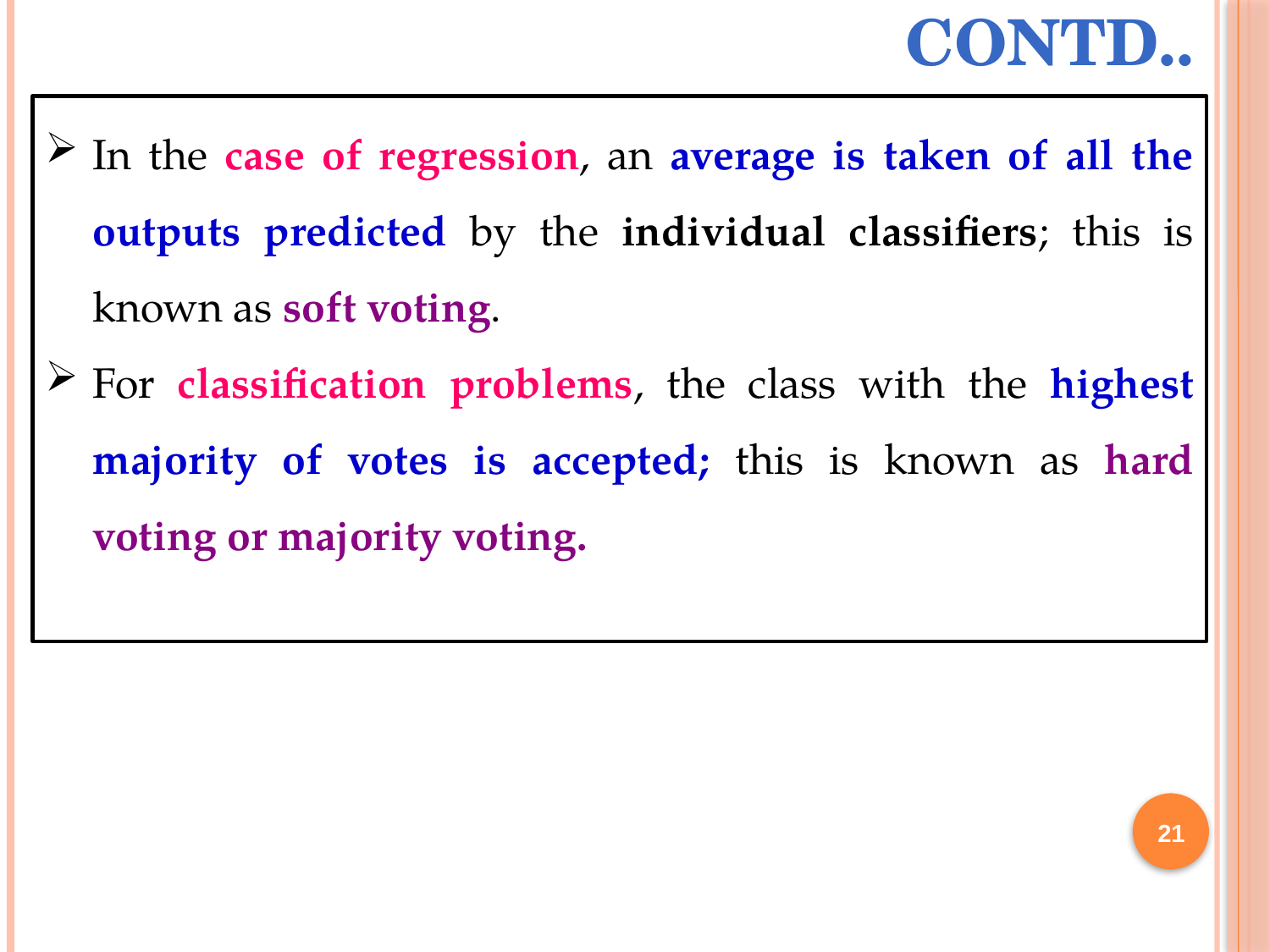

# Contd..
In the case of regression, an average is taken of all the outputs predicted by the individual classifiers; this is known as soft voting.
For classification problems, the class with the highest majority of votes is accepted; this is known as hard voting or majority voting.

21